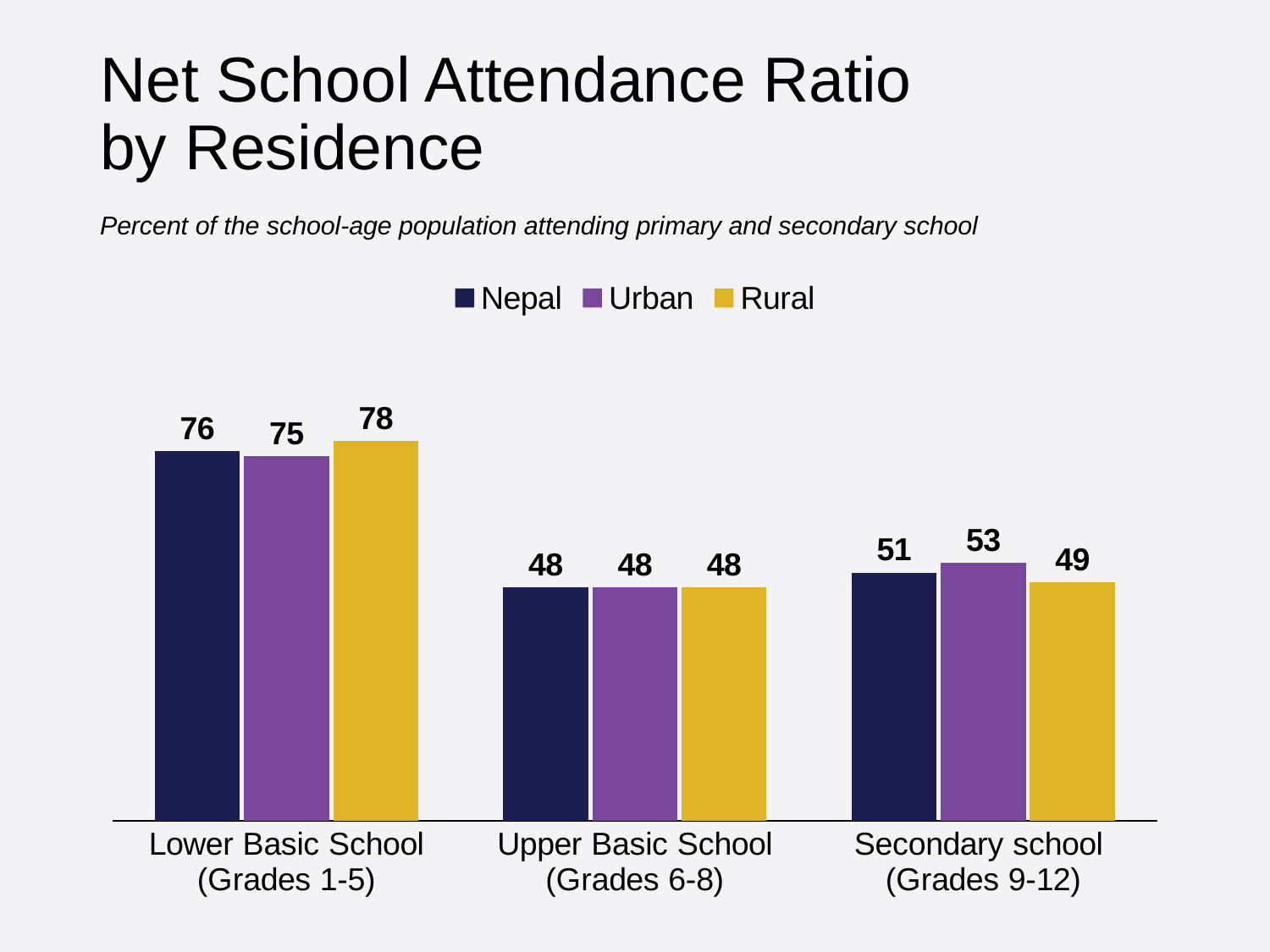

# Net School Attendance Ratio by Residence
Percent of the school-age population attending primary and secondary school

### Chart

| Category | Nepal | Urban | Rural |
|---|---|---|---|
| Lower Basic School (Grades 1-5) | 76.0 | 75.0 | 78.0 |
| Upper Basic School (Grades 6-8) | 48.0 | 48.0 | 48.0 |
| Secondary school
(Grades 9-12) | 51.0 | 53.0 | 49.0 |